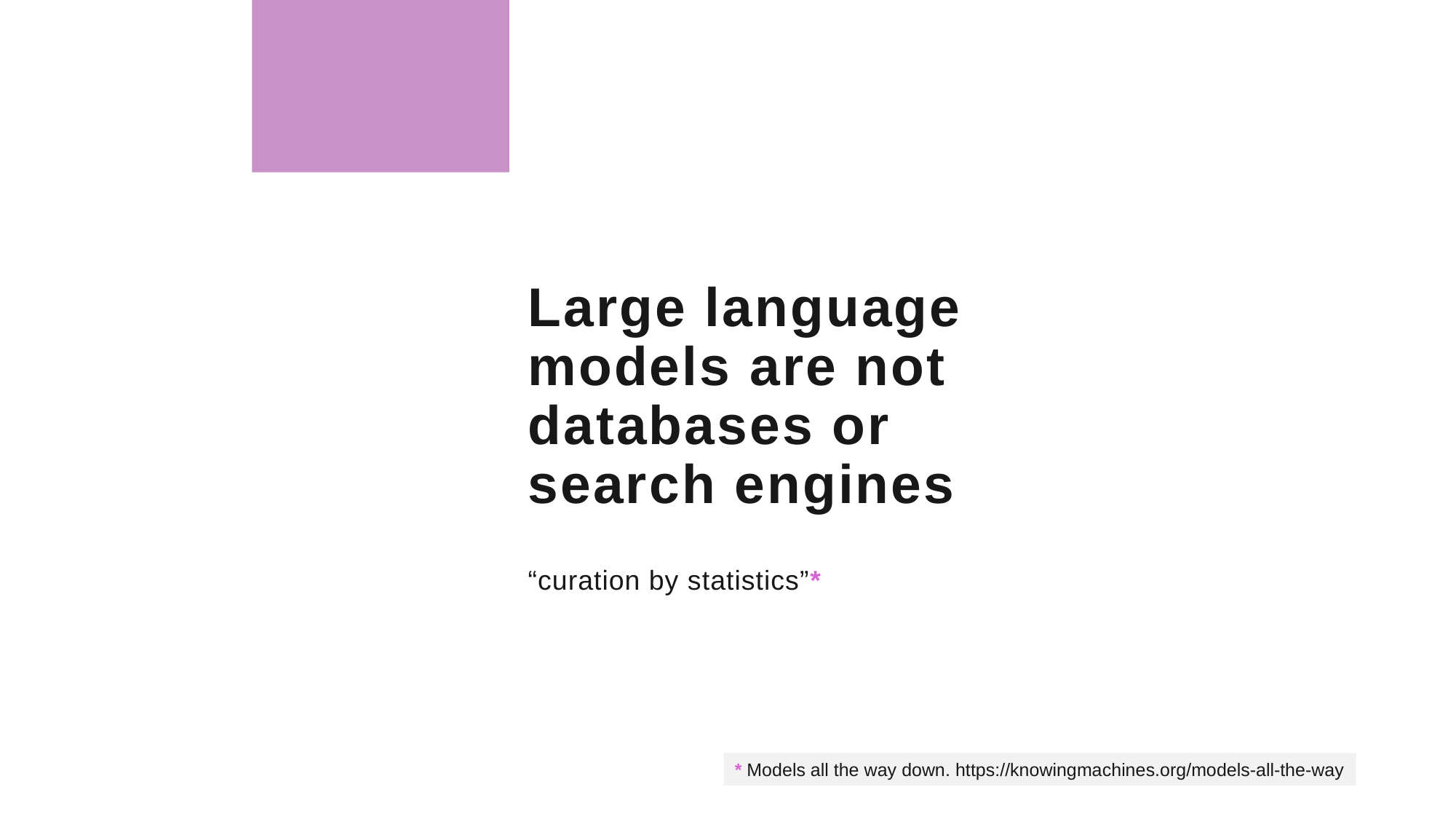

# Large language models are not databases or search engines
“curation by statistics”*
* Models all the way down. https://knowingmachines.org/models-all-the-way